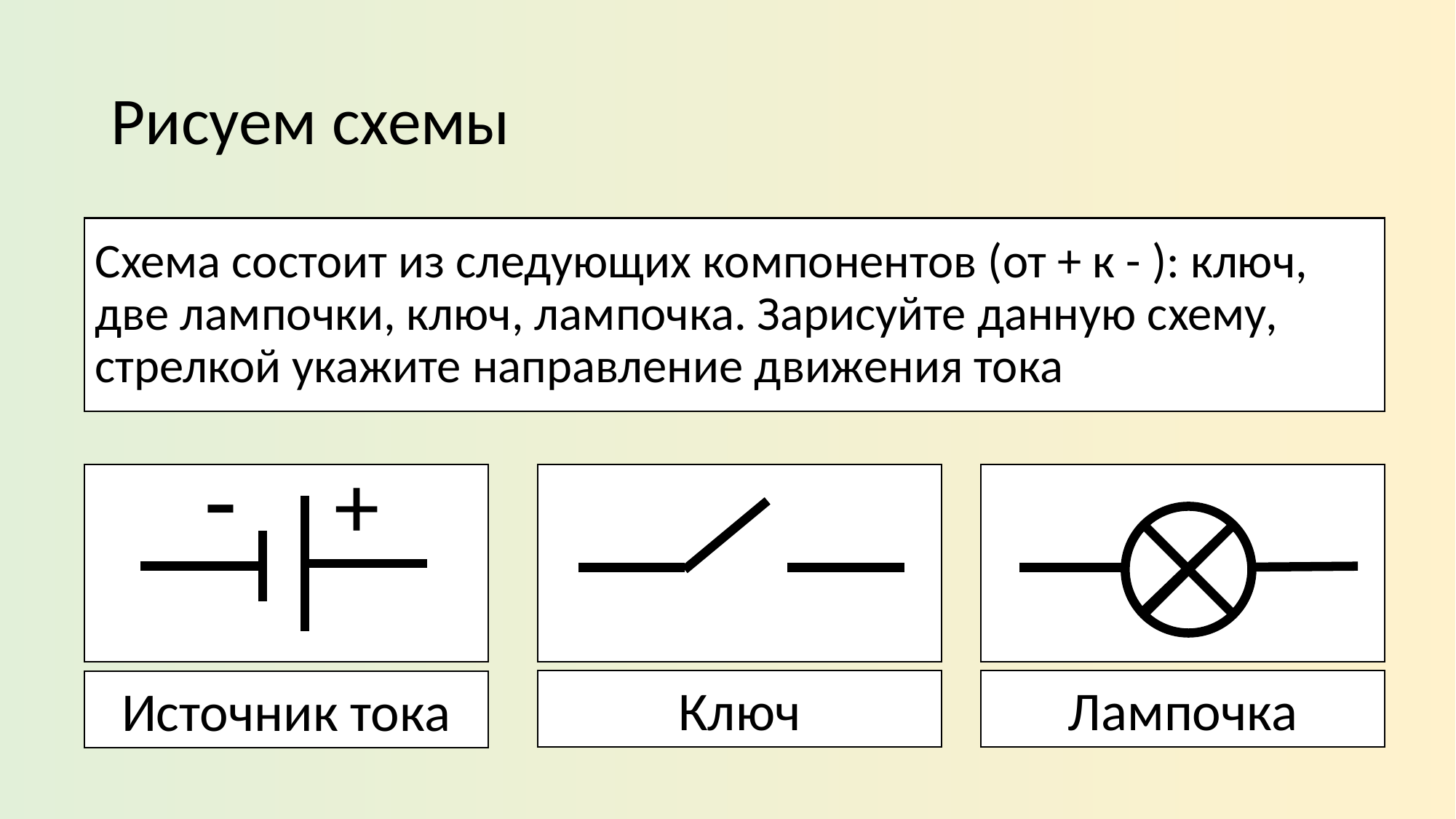

# Рисуем схемы
Схема состоит из следующих компонентов (от + к - ): ключ, две лампочки, ключ, лампочка. Зарисуйте данную схему, стрелкой укажите направление движения тока
-
+

Ключ
Лампочка
Источник тока